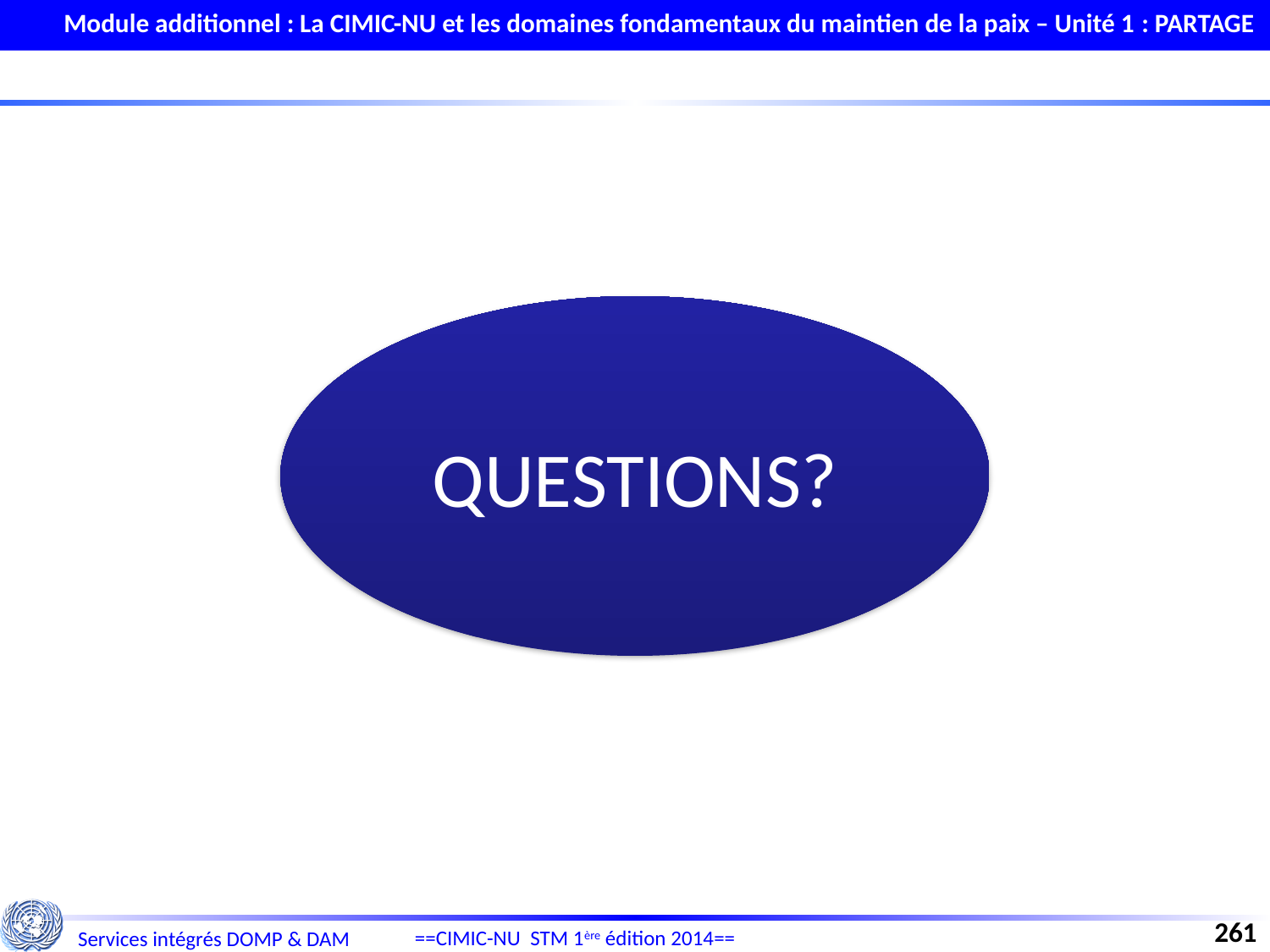

Module additionnel : La CIMIC-NU et les domaines fondamentaux du maintien de la paix – Unité 1 : PARTAGE
QUESTIONS?
261
==CIMIC-NU  STM 1ère édition 2014==
Services intégrés DOMP & DAM